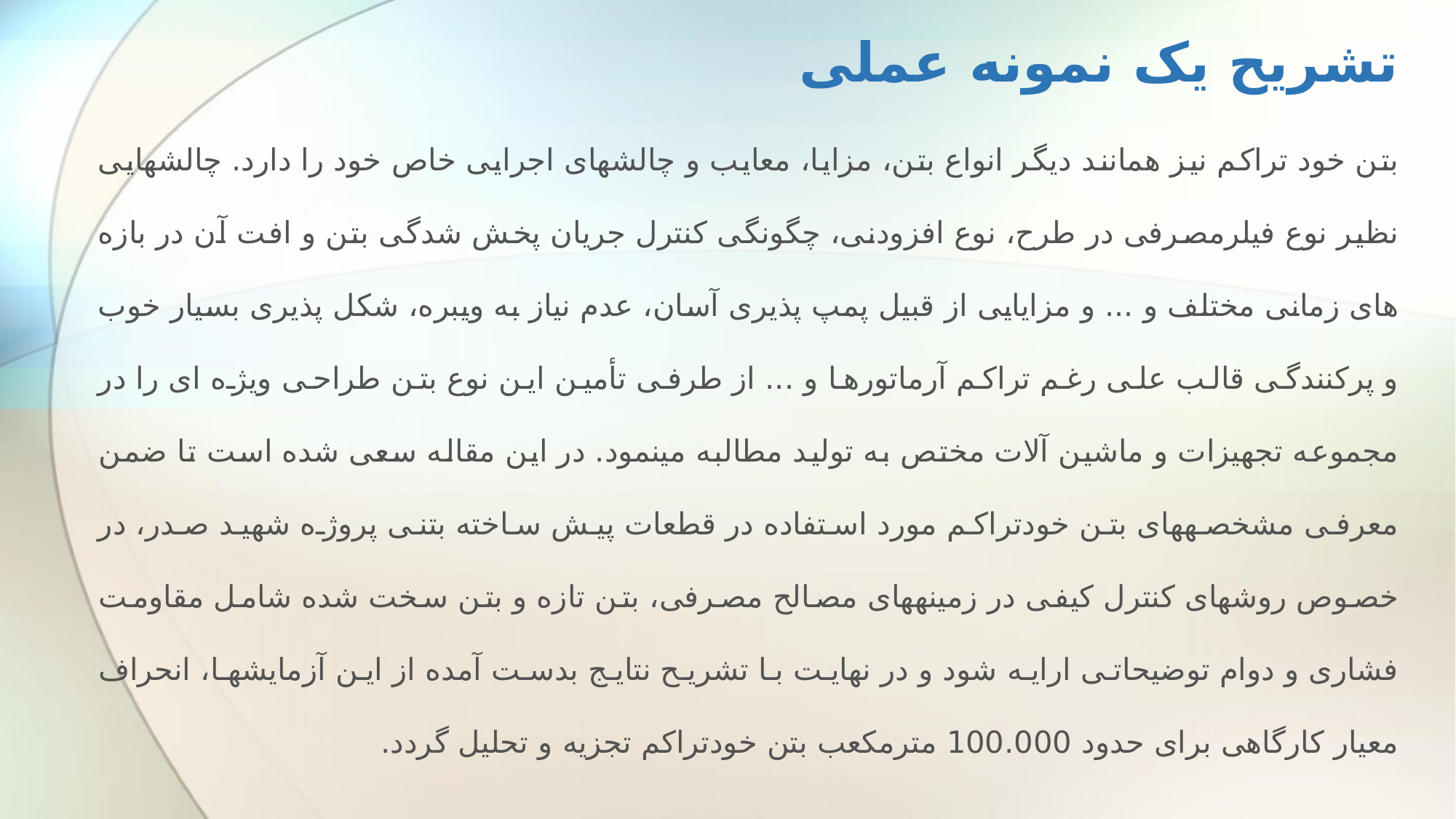

# تشریح یک نمونه عملی
بتن خود تراکم نیز همانند دیگر انواع بتن، مزایا، معایب و چالش­های اجرایی خاص خود را دارد. چالش­هایی نظیر نوع فیلرمصرفی در طرح، نوع افزودنی، چگونگی کنترل جریان پخش شدگی بتن و افت آن در بازه های زمانی مختلف و ... و مزایایی از قبیل پمپ پذیری آسان، عدم نیاز به ویبره، شکل پذیری بسیار خوب و پرکنندگی قالب علی رغم تراکم آرماتورها و ... از طرفی تأمین این نوع بتن طراحی ویژه ای را در مجموعه تجهیزات و ماشین آلات مختص به تولید مطالبه می­نمود. در این مقاله سعی شده است تا ضمن معرفی مشخصه­های بتن خودتراکم مورد استفاده در قطعات پیش ساخته بتنی پروژه شهید صدر، در خصوص روش­های کنترل کیفی در زمینه­های مصالح مصرفی، بتن تازه و بتن سخت شده شامل مقاومت فشاری و دوام توضیحاتی ارایه شود و در نهایت با تشریح نتایج بدست آمده از این آزمایش­ها، انحراف معیار کارگاهی برای حدود 100.000 مترمکعب بتن خودتراکم تجزیه و تحلیل گردد.